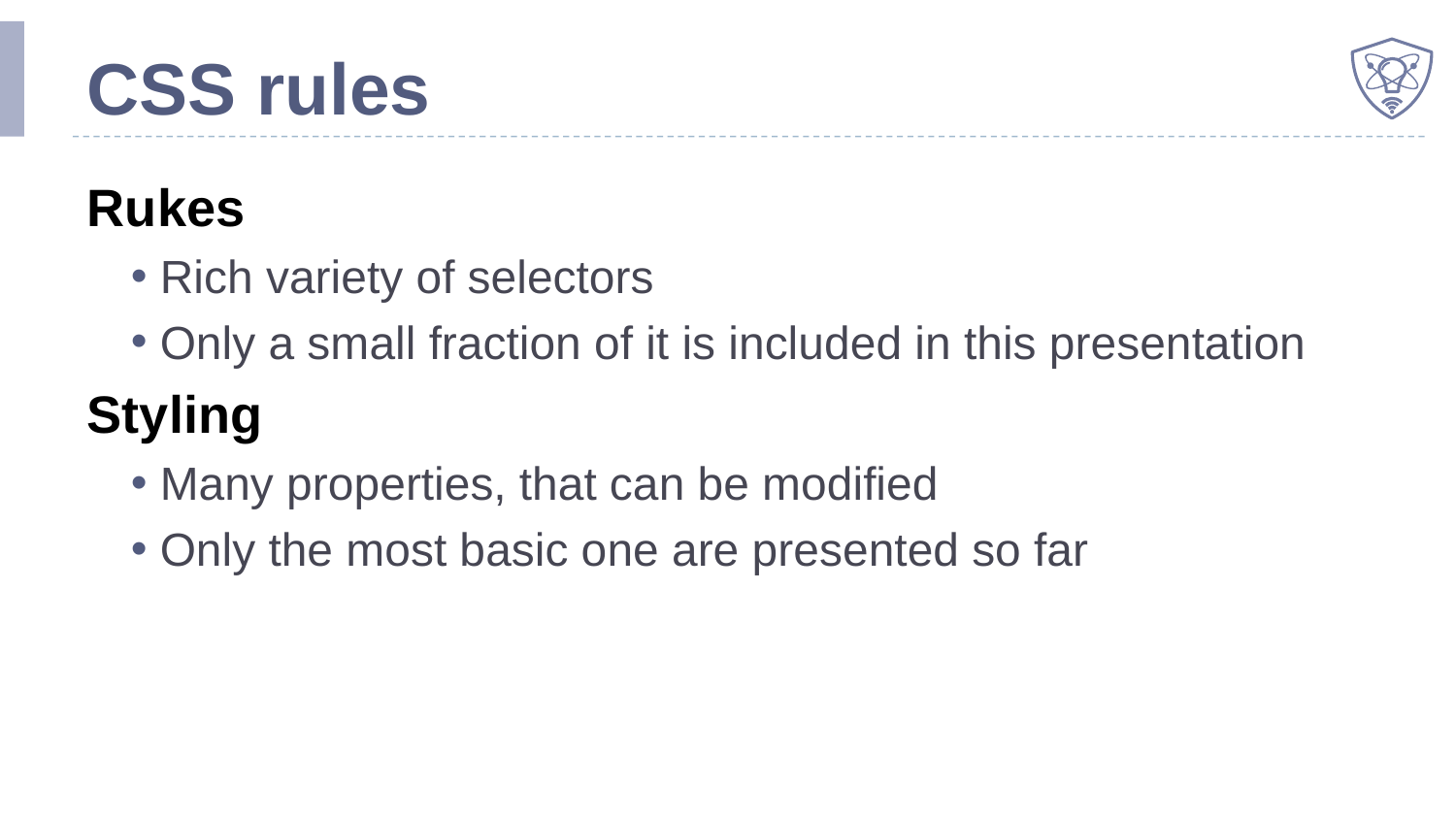

# CSS rules
Rukes
Rich variety of selectors
Only a small fraction of it is included in this presentation
Styling
Many properties, that can be modified
Only the most basic one are presented so far